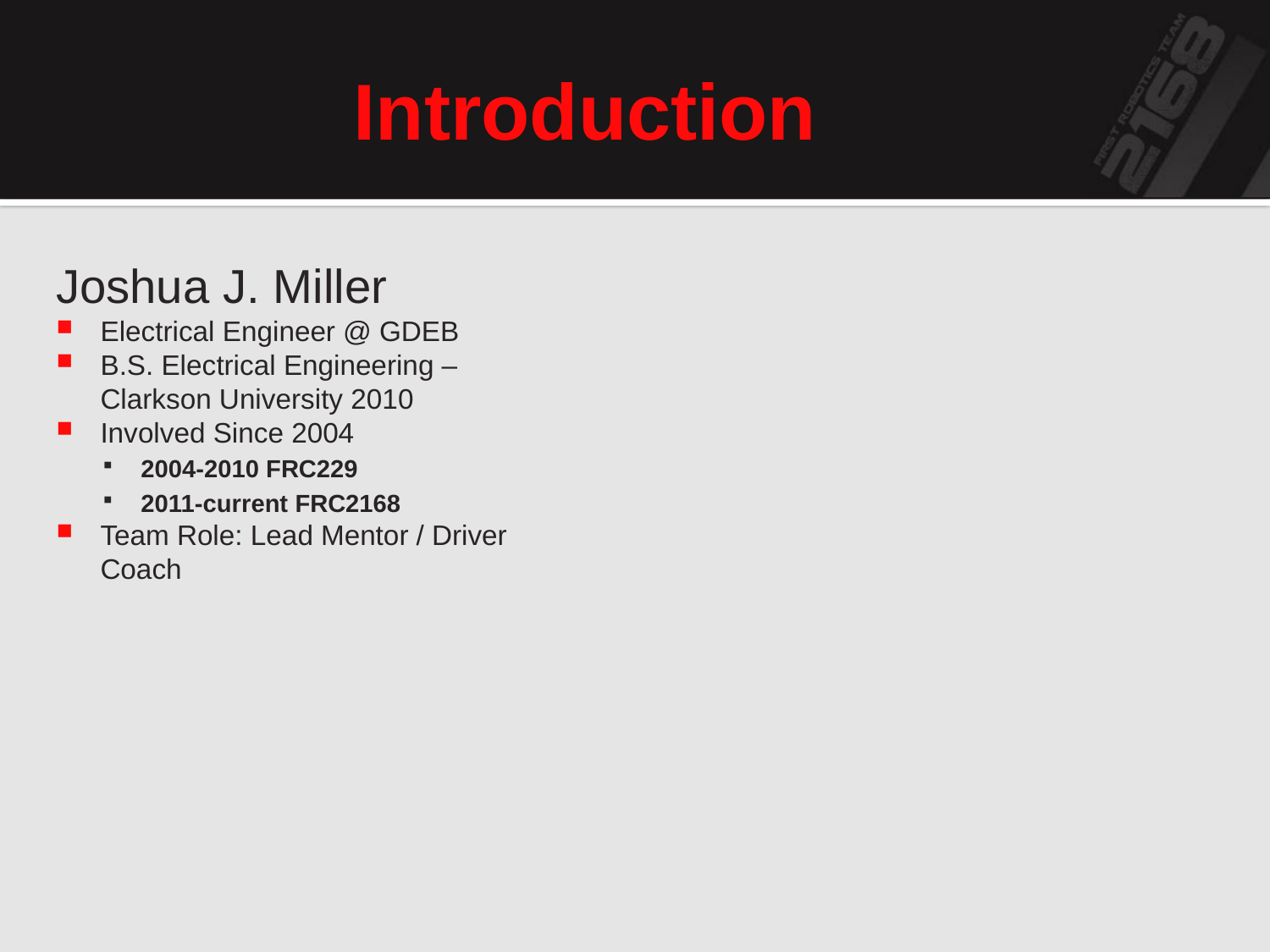

# Introduction
Joshua J. Miller
Electrical Engineer @ GDEB
B.S. Electrical Engineering –  Clarkson University 2010
Involved Since 2004
2004-2010 FRC229
2011-current FRC2168
Team Role: Lead Mentor / Driver Coach